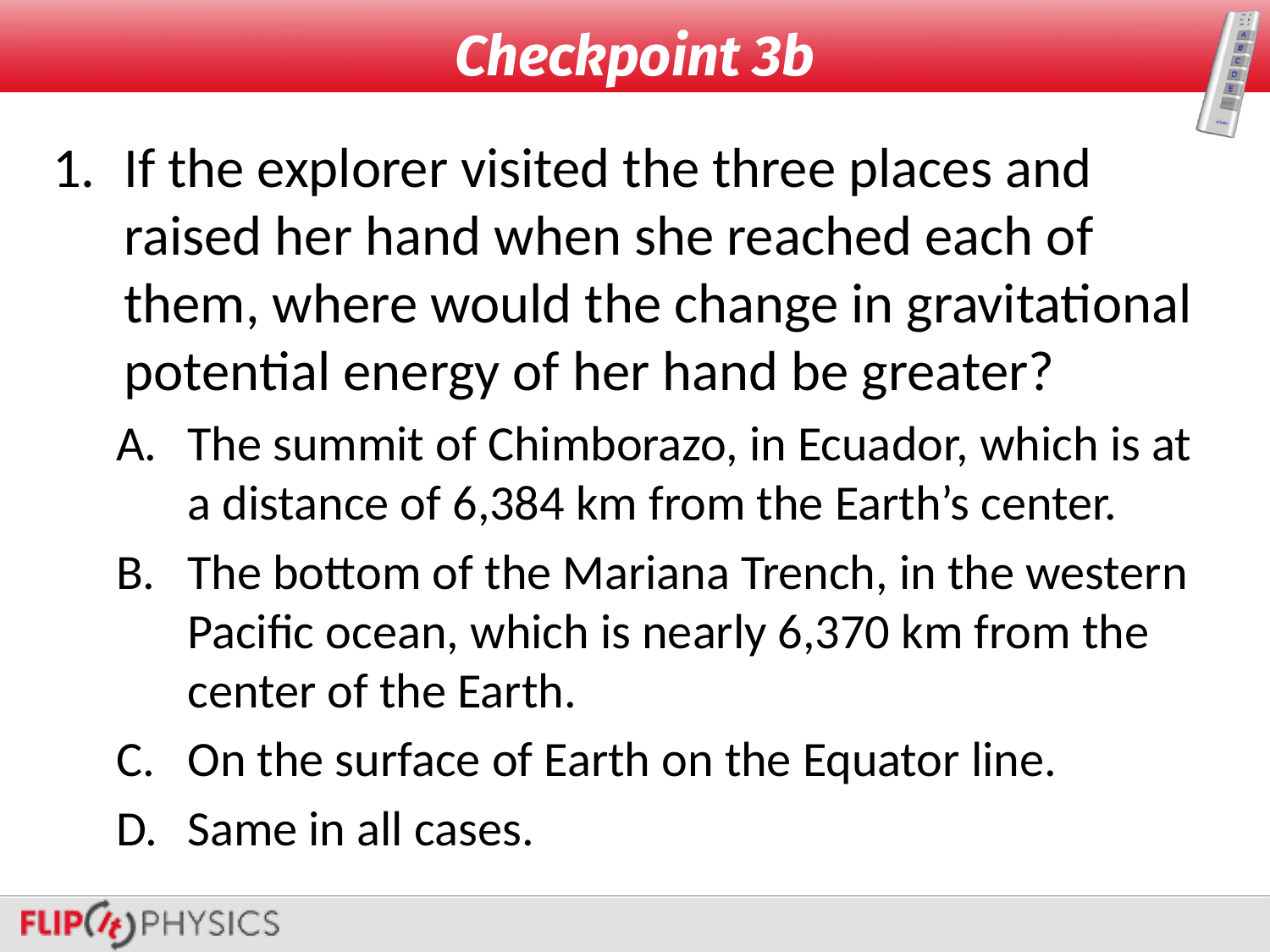

# Checkpoint 3b
If the explorer visited the three places and raised her hand when she reached each of them, where would the change in gravitational potential energy of her hand be greater?
The summit of Chimborazo, in Ecuador, which is at a distance of 6,384 km from the Earth’s center.
The bottom of the Mariana Trench, in the western Pacific ocean, which is nearly 6,370 km from the center of the Earth.
On the surface of Earth on the Equator line.
Same in all cases.